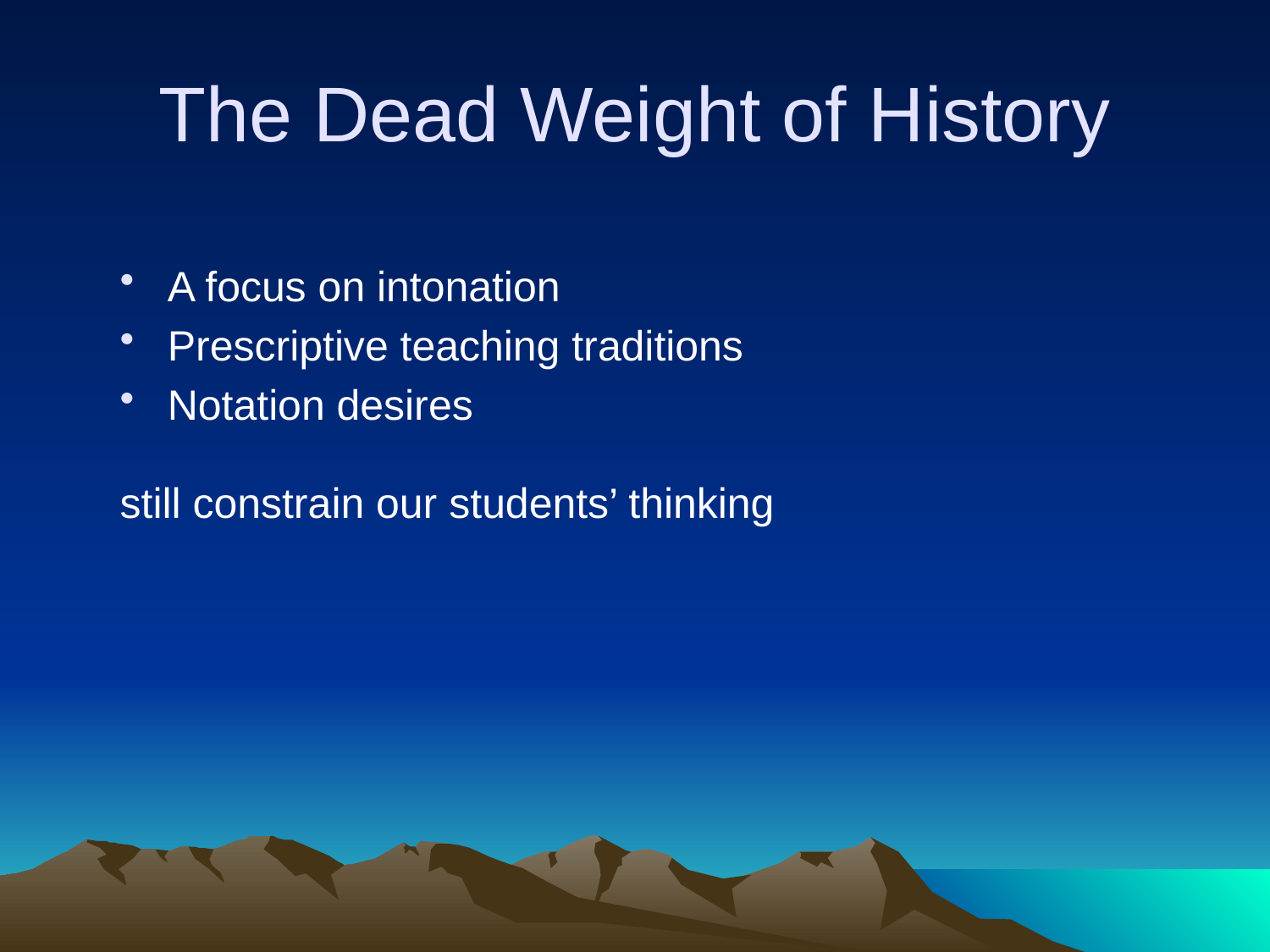

# The Dead Weight of History

A focus on intonation
Prescriptive teaching traditions
Notation desires

still constrain our students’ thinking